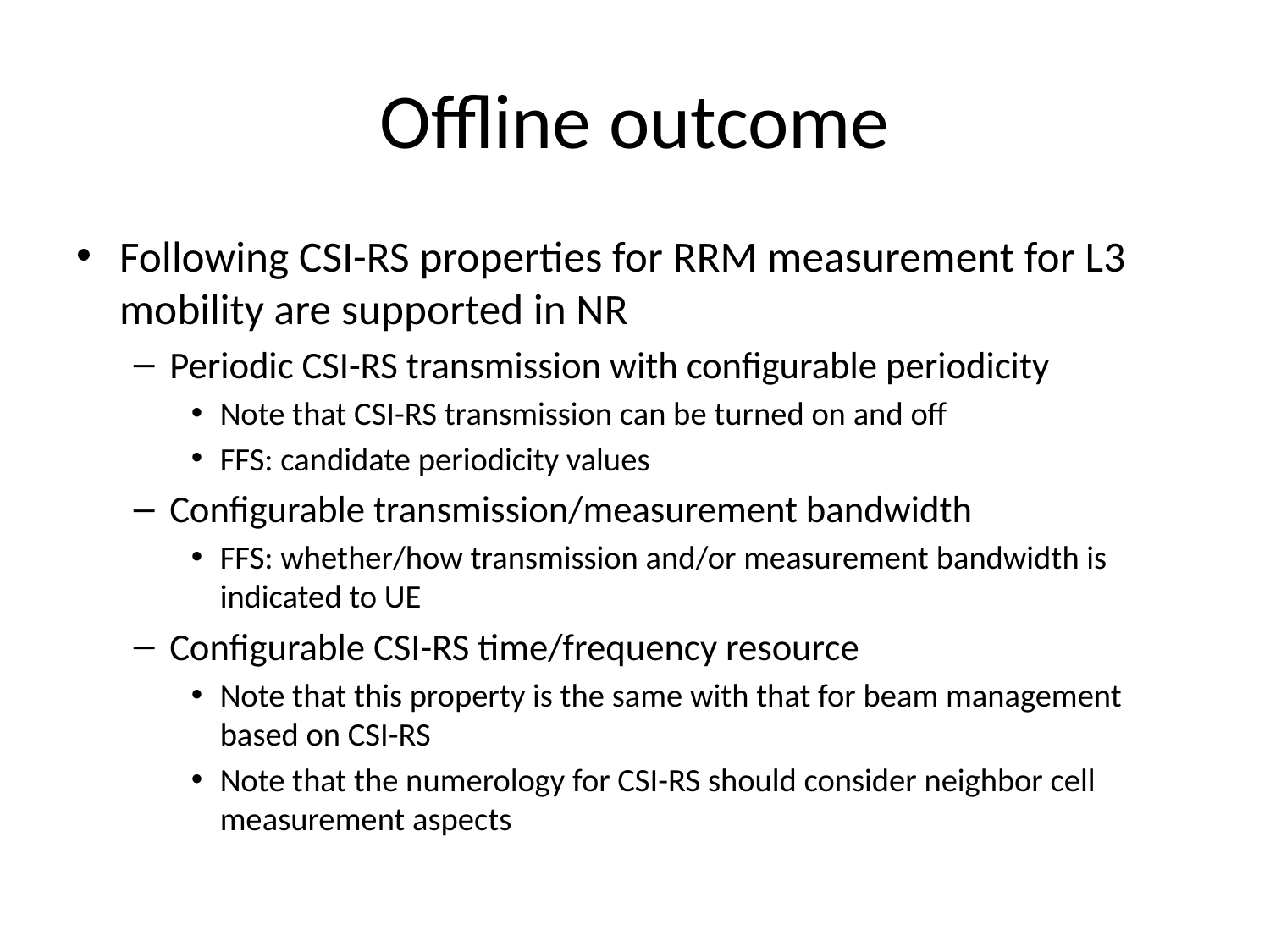

# Offline outcome
Following CSI-RS properties for RRM measurement for L3 mobility are supported in NR
Periodic CSI-RS transmission with configurable periodicity
Note that CSI-RS transmission can be turned on and off
FFS: candidate periodicity values
Configurable transmission/measurement bandwidth
FFS: whether/how transmission and/or measurement bandwidth is indicated to UE
Configurable CSI-RS time/frequency resource
Note that this property is the same with that for beam management based on CSI-RS
Note that the numerology for CSI-RS should consider neighbor cell measurement aspects